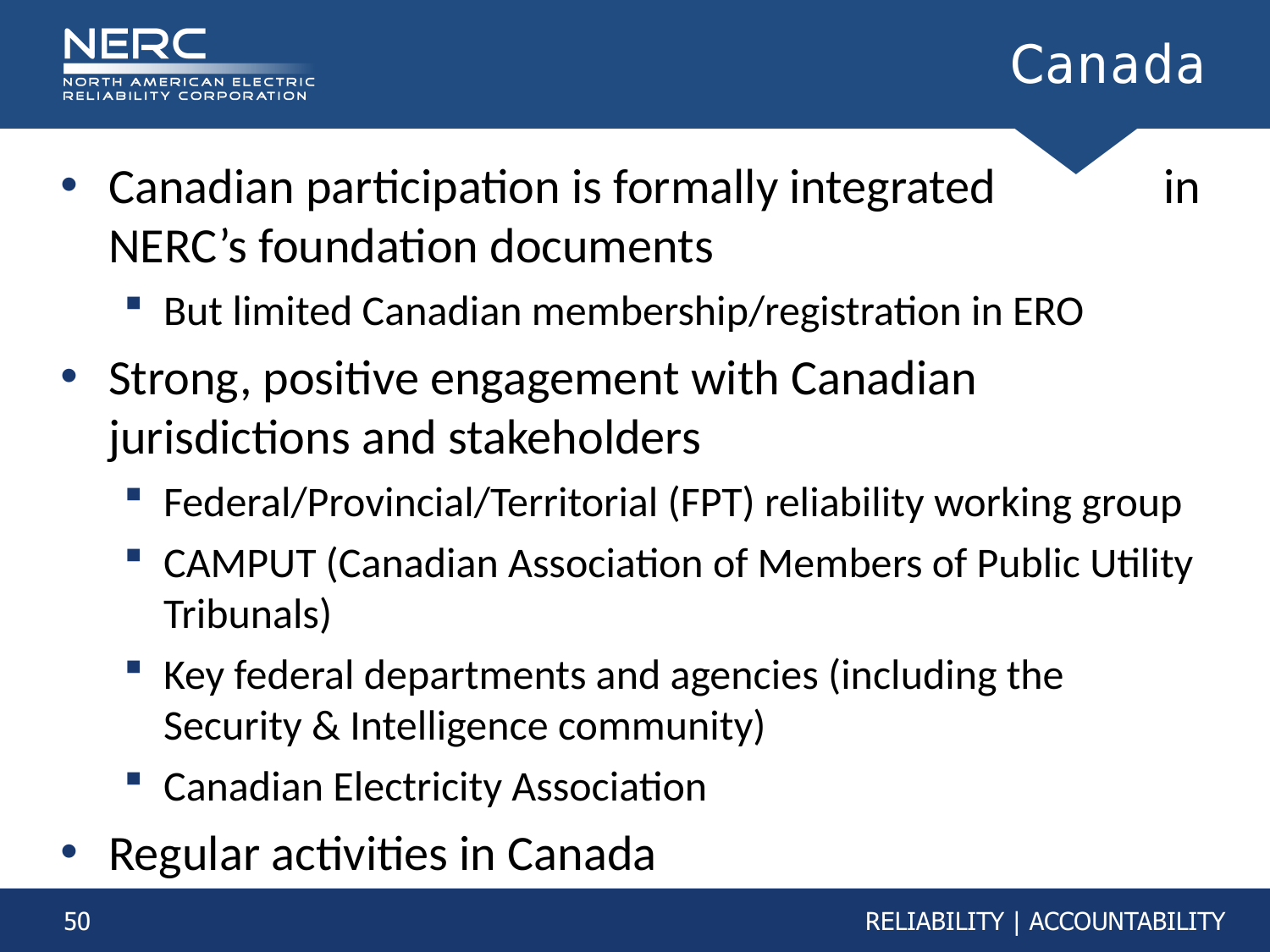

# Canada
Canadian participation is formally integrated               in NERC’s foundation documents
But limited Canadian membership/registration in ERO
Strong, positive engagement with Canadian jurisdictions and stakeholders
Federal/Provincial/Territorial (FPT) reliability working group
CAMPUT (Canadian Association of Members of Public Utility Tribunals)
Key federal departments and agencies (including the Security & Intelligence community)
Canadian Electricity Association
Regular activities in Canada